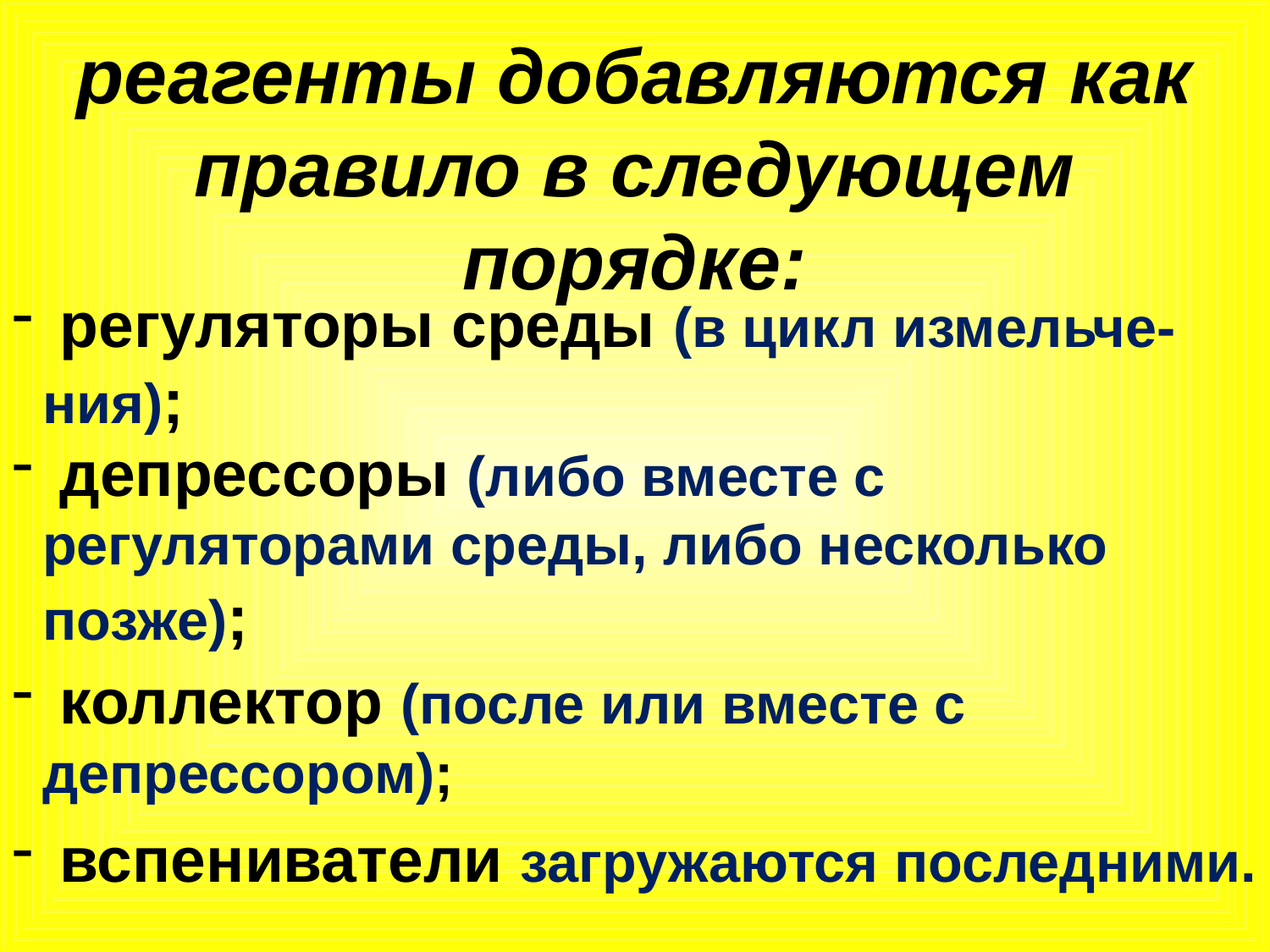

реагенты добавляются как правило в следующем порядке:

 регуляторы среды (в цикл измельче-ния);
 депрессоры (либо вместе с регуляторами среды, либо несколько позже);
 коллектор (после или вместе с депрессором);
 вспениватели загружаются последними.